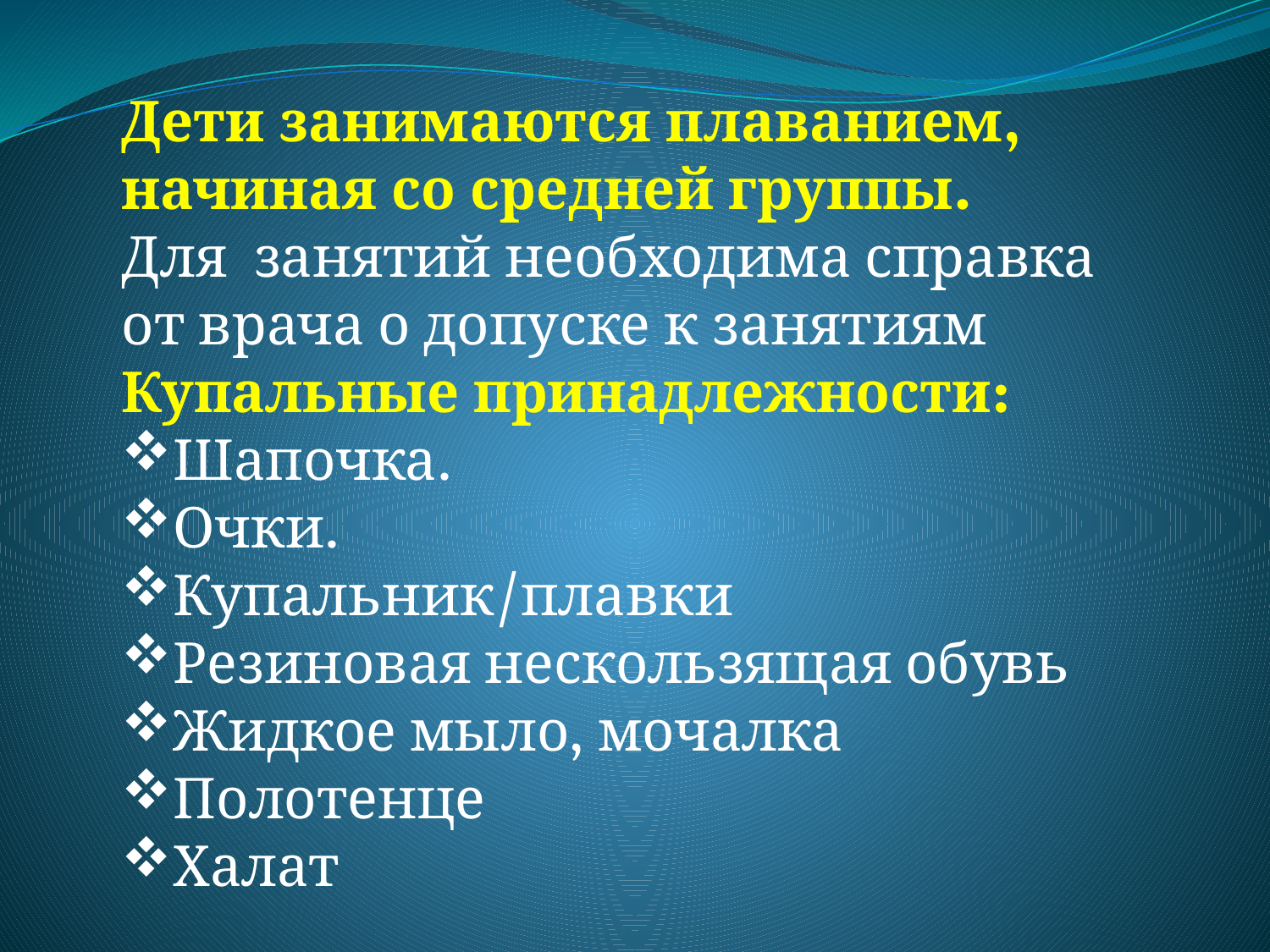

Дети занимаются плаванием,
начиная со средней группы.
Для  занятий необходима справка
от врача о допуске к занятиям
Купальные принадлежности:
Шапочка.
Очки.
Купальник/плавки
Резиновая нескользящая обувь
Жидкое мыло, мочалка
Полотенце
Халат